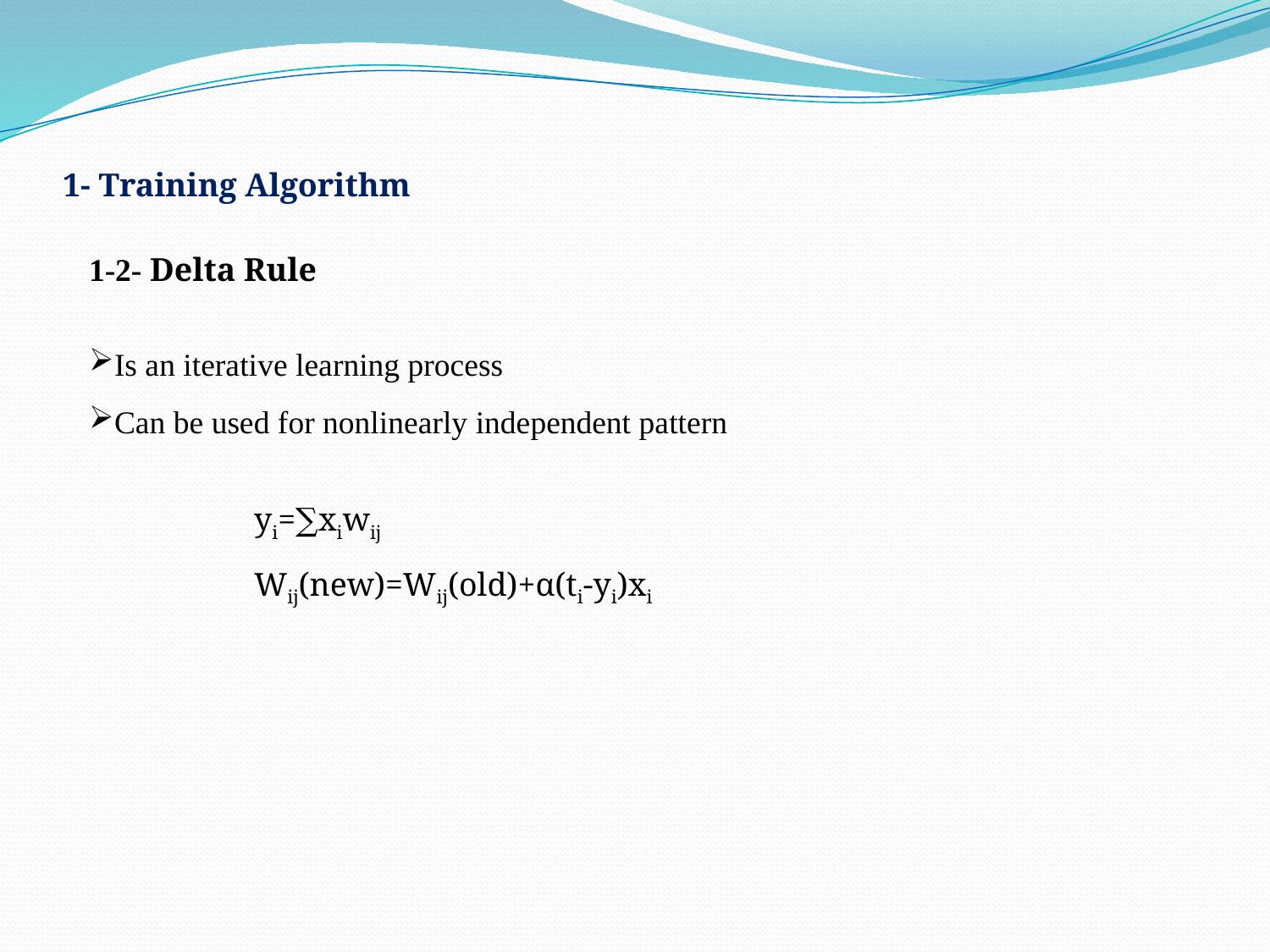

1- Training Algorithm
1-2- Delta Rule

Is an iterative learning process
Can be used for nonlinearly independent pattern

                    yi=∑xiwij
                    Wij(new)=Wij(old)+α(ti-yi)xi